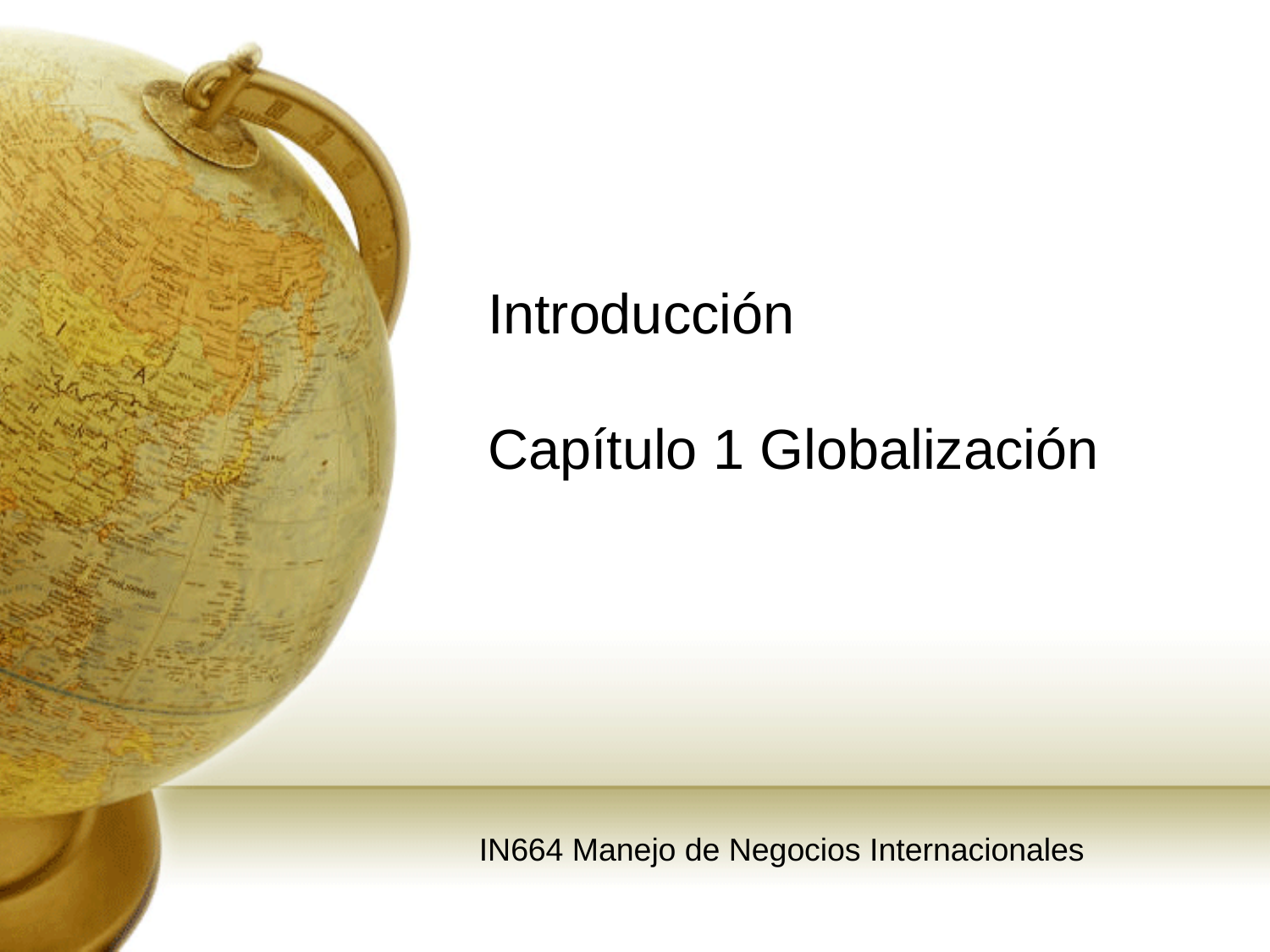

# Introducción Capítulo 1 Globalización
IN664 Manejo de Negocios Internacionales